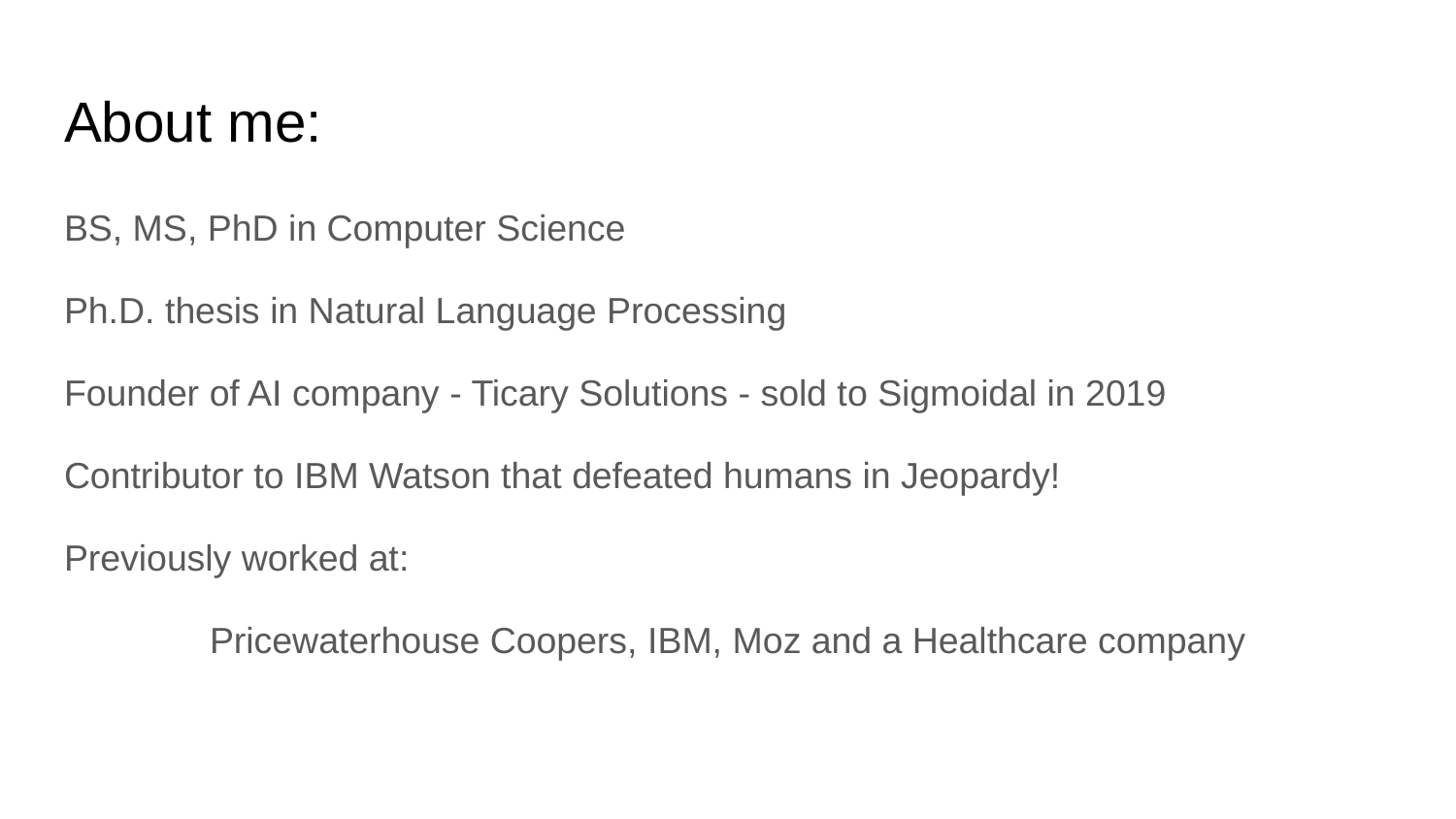

# About me:
BS, MS, PhD in Computer Science
Ph.D. thesis in Natural Language Processing
Founder of AI company - Ticary Solutions - sold to Sigmoidal in 2019
Contributor to IBM Watson that defeated humans in Jeopardy!
Previously worked at:
	Pricewaterhouse Coopers, IBM, Moz and a Healthcare company